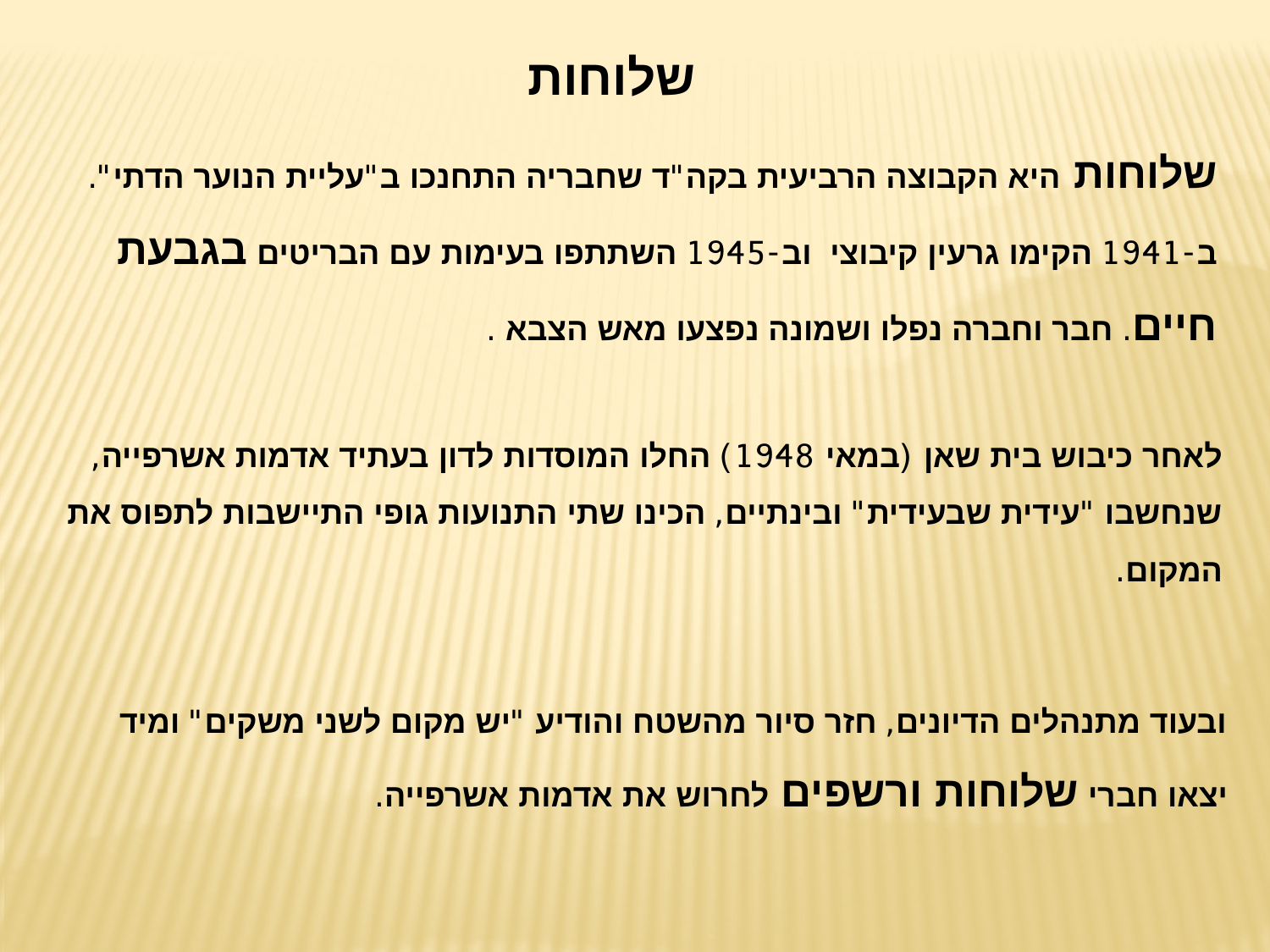

שלוחות
שלוחות היא הקבוצה הרביעית בקה"ד שחבריה התחנכו ב"עליית הנוער הדתי". ב-1941 הקימו גרעין קיבוצי  וב-1945 השתתפו בעימות עם הבריטים בגבעת חיים. חבר וחברה נפלו ושמונה נפצעו מאש הצבא .
לאחר כיבוש בית שאן (במאי 1948) החלו המוסדות לדון בעתיד אדמות אשרפייה, שנחשבו "עידית שבעידית" ובינתיים, הכינו שתי התנועות גופי התיישבות לתפוס את המקום.

ובעוד מתנהלים הדיונים, חזר סיור מהשטח והודיע "יש מקום לשני משקים" ומיד יצאו חברי שלוחות ורשפים לחרוש את אדמות אשרפייה.